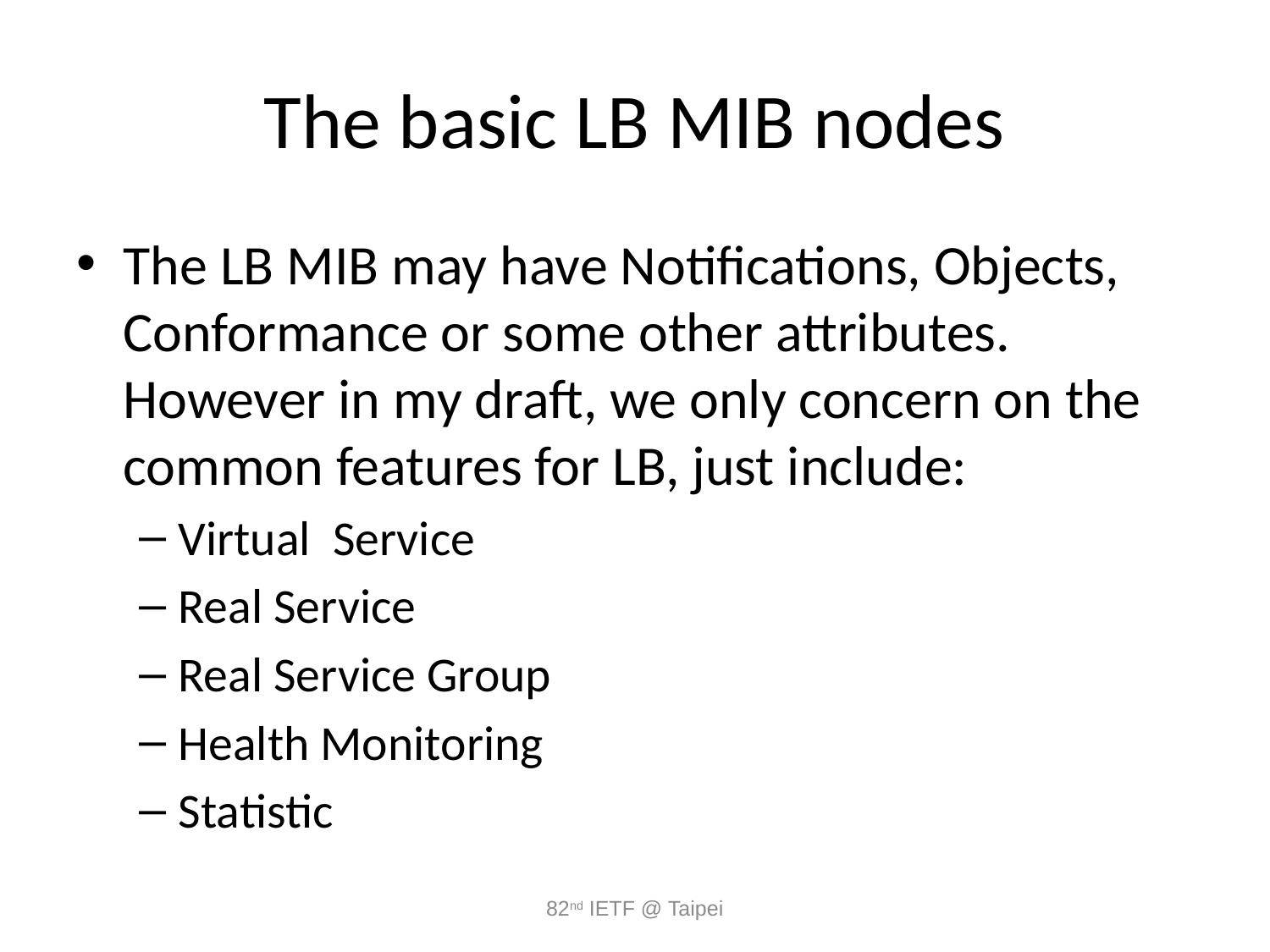

# The basic LB MIB nodes
The LB MIB may have Notifications, Objects, Conformance or some other attributes. However in my draft, we only concern on the common features for LB, just include:
Virtual  Service
Real Service
Real Service Group
Health Monitoring
Statistic

82nd IETF @ Taipei